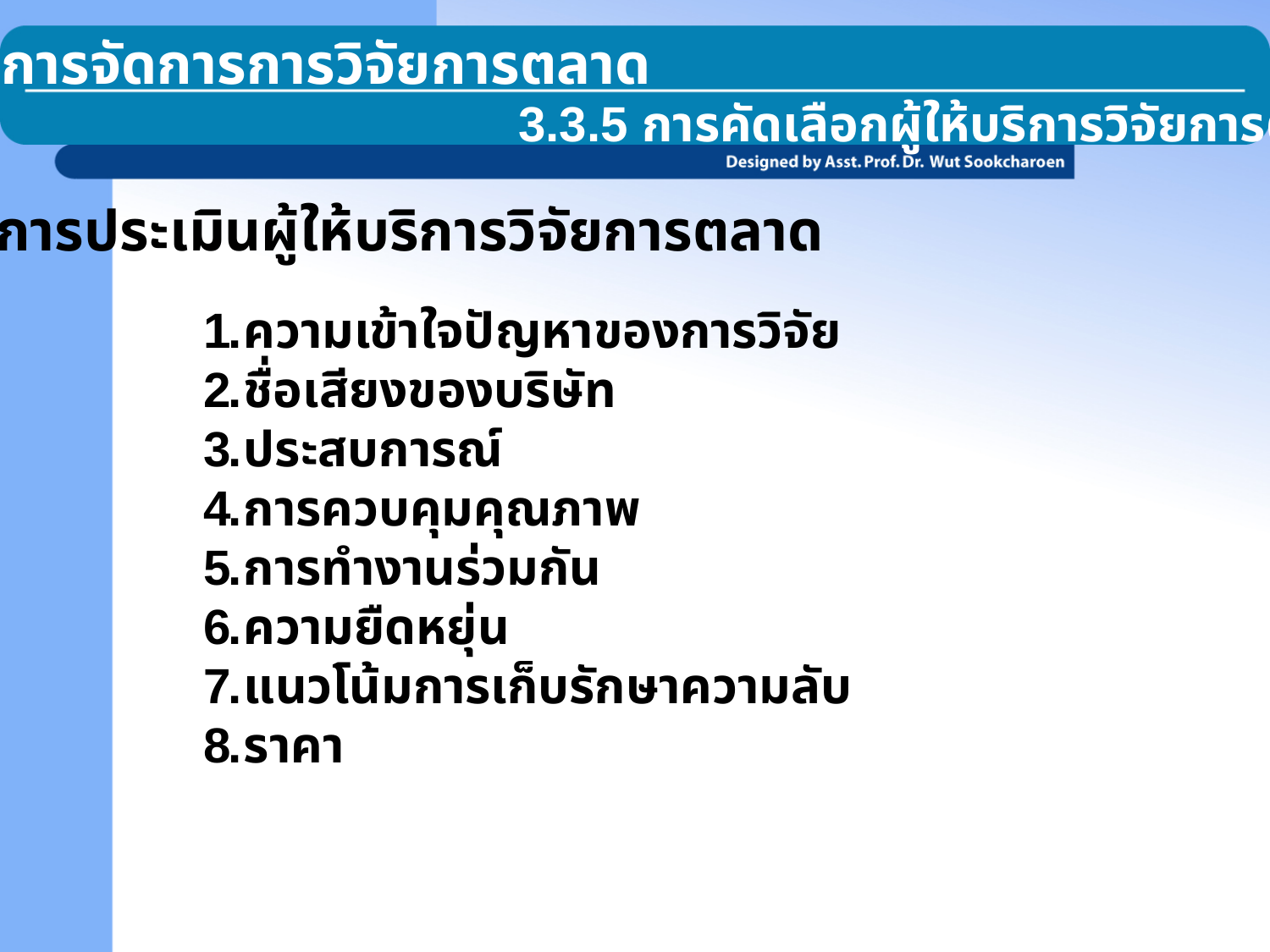

3.3 การจัดการการวิจัยการตลาด
3.3.5 การคัดเลือกผู้ให้บริการวิจัยการตลาด
การประเมินผู้ให้บริการวิจัยการตลาด
ความเข้าใจปัญหาของการวิจัย
ชื่อเสียงของบริษัท
ประสบการณ์
การควบคุมคุณภาพ
การทำงานร่วมกัน
ความยืดหยุ่น
แนวโน้มการเก็บรักษาความลับ
ราคา